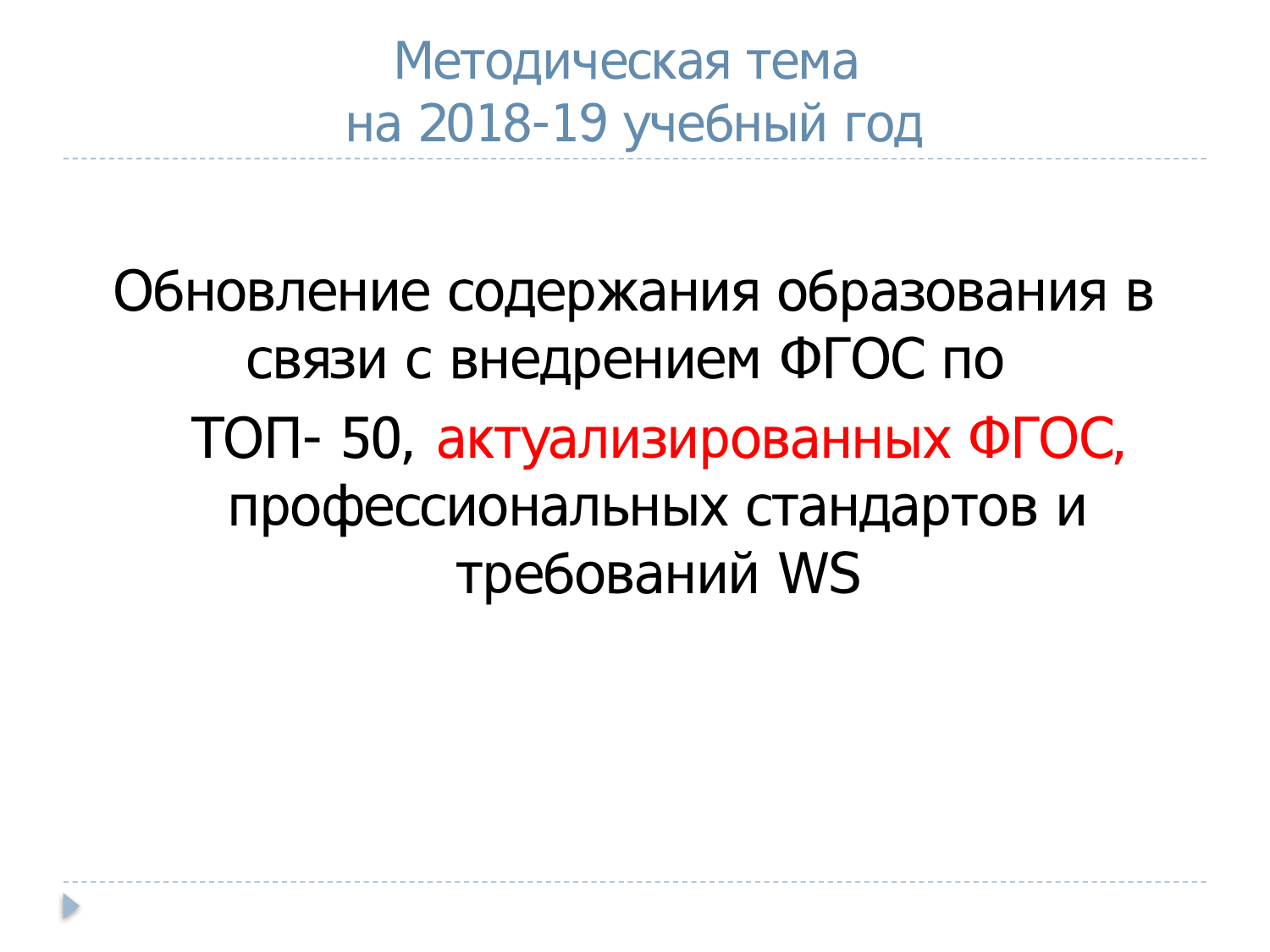

# Методическая тема на 2018-19 учебный год

Обновление содержания образования в связи с внедрением ФГОС по
   ТОП- 50, актуализированных ФГОС, профессиональных стандартов и требований WS